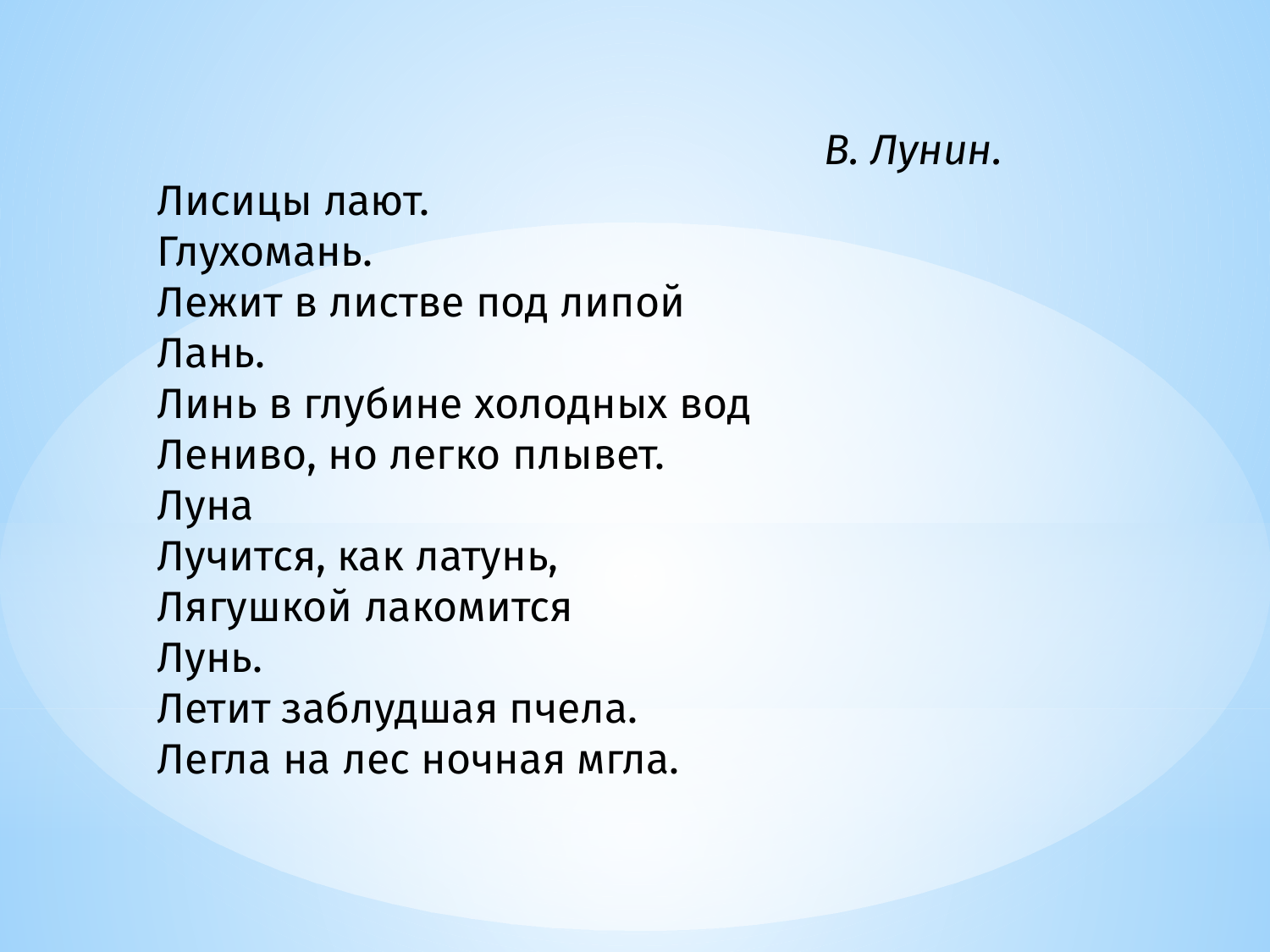

В. Лунин.
Лисицы лают.
Глухомань.
Лежит в листве под липой
Лань.
Линь в глубине холодных вод
Лениво, но легко плывет.
Луна
Лучится, как латунь,
Лягушкой лакомится
Лунь.
Летит заблудшая пчела.
Легла на лес ночная мгла.